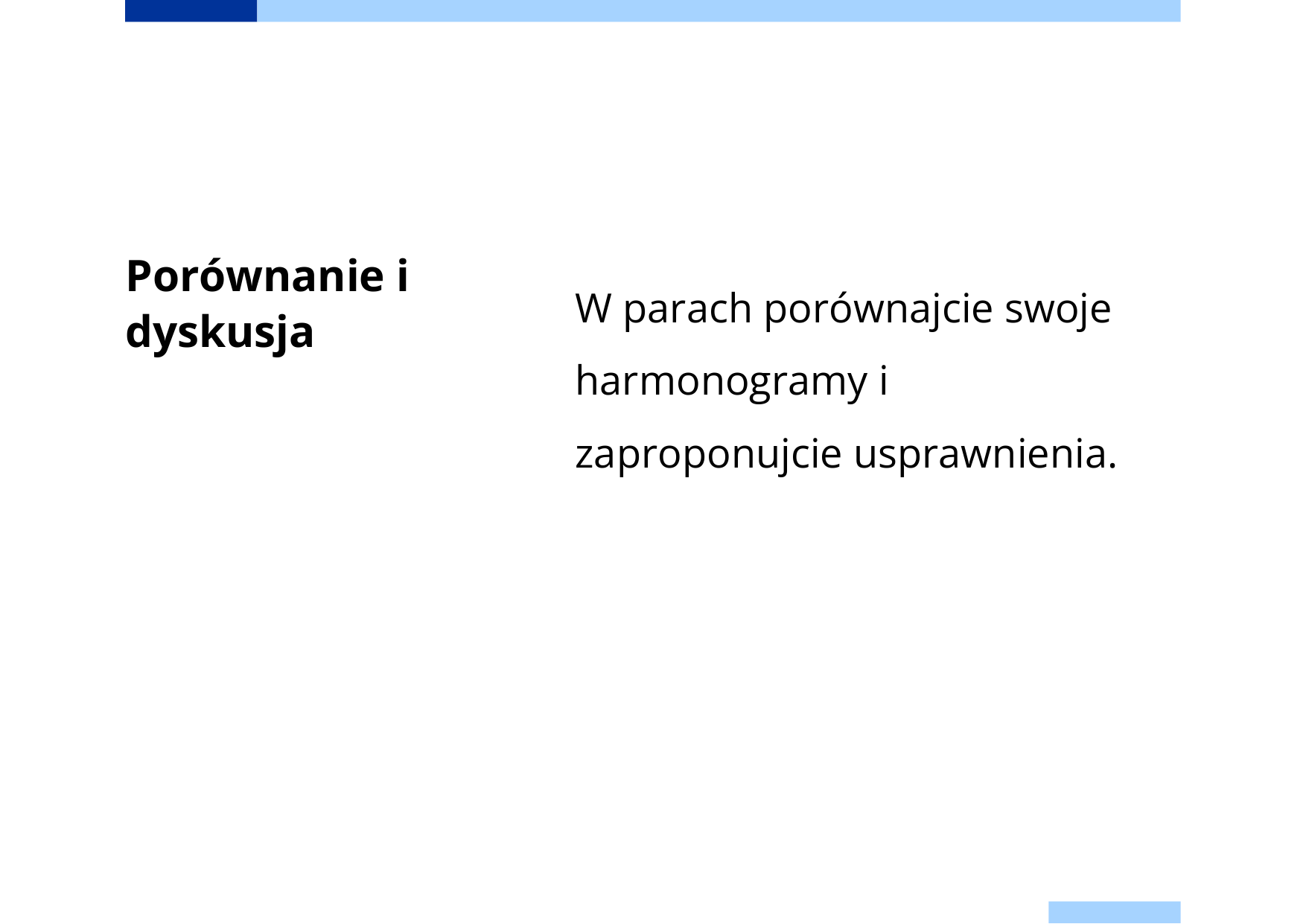

# Porównanie i dyskusja
W parach porównajcie swoje harmonogramy i zaproponujcie usprawnienia.